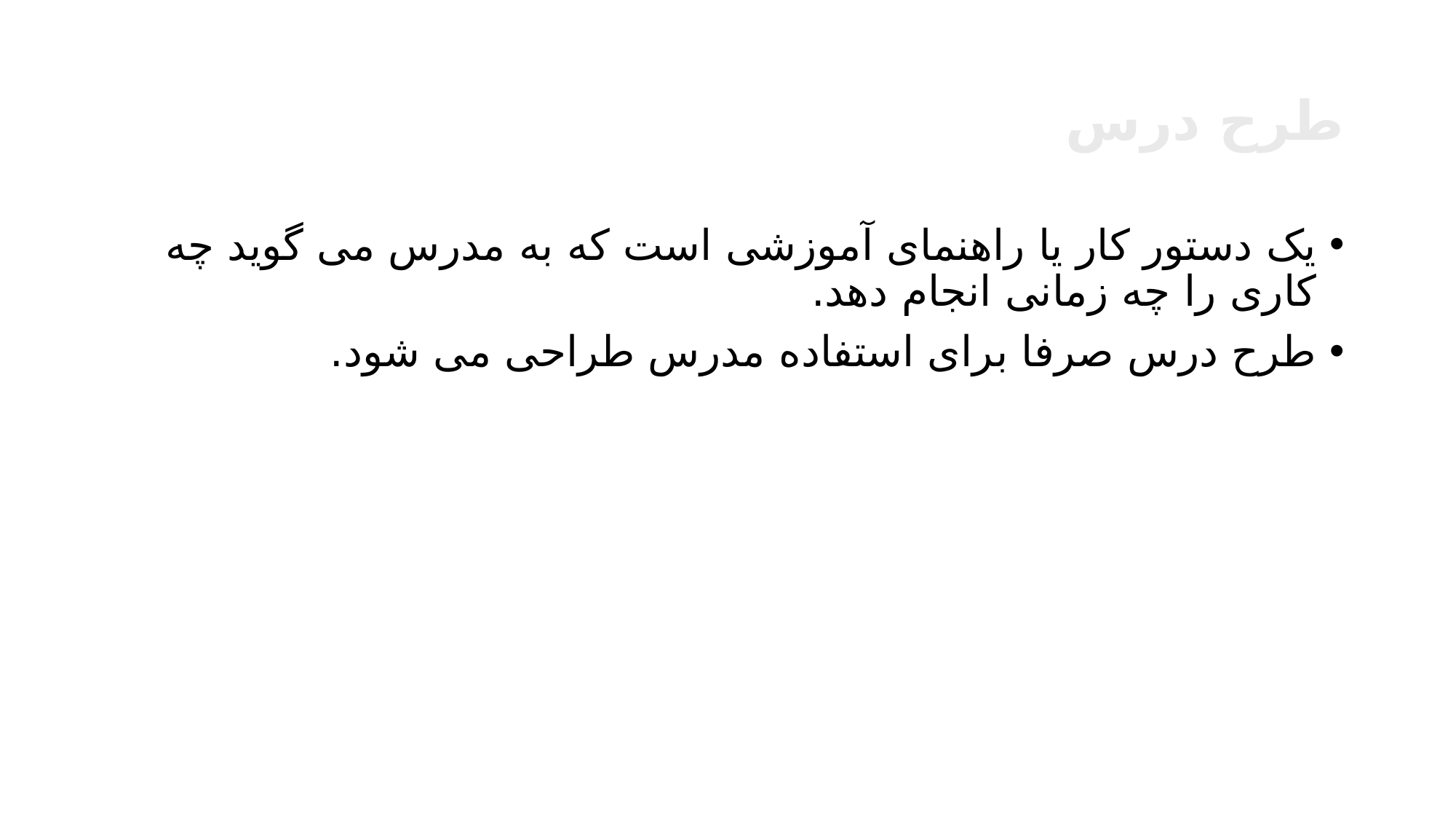

# طرح درس
یک دستور کار یا راهنمای آموزشی است که به مدرس می گوید چه کاری را چه زمانی انجام دهد.
طرح درس صرفا برای استفاده مدرس طراحی می شود.